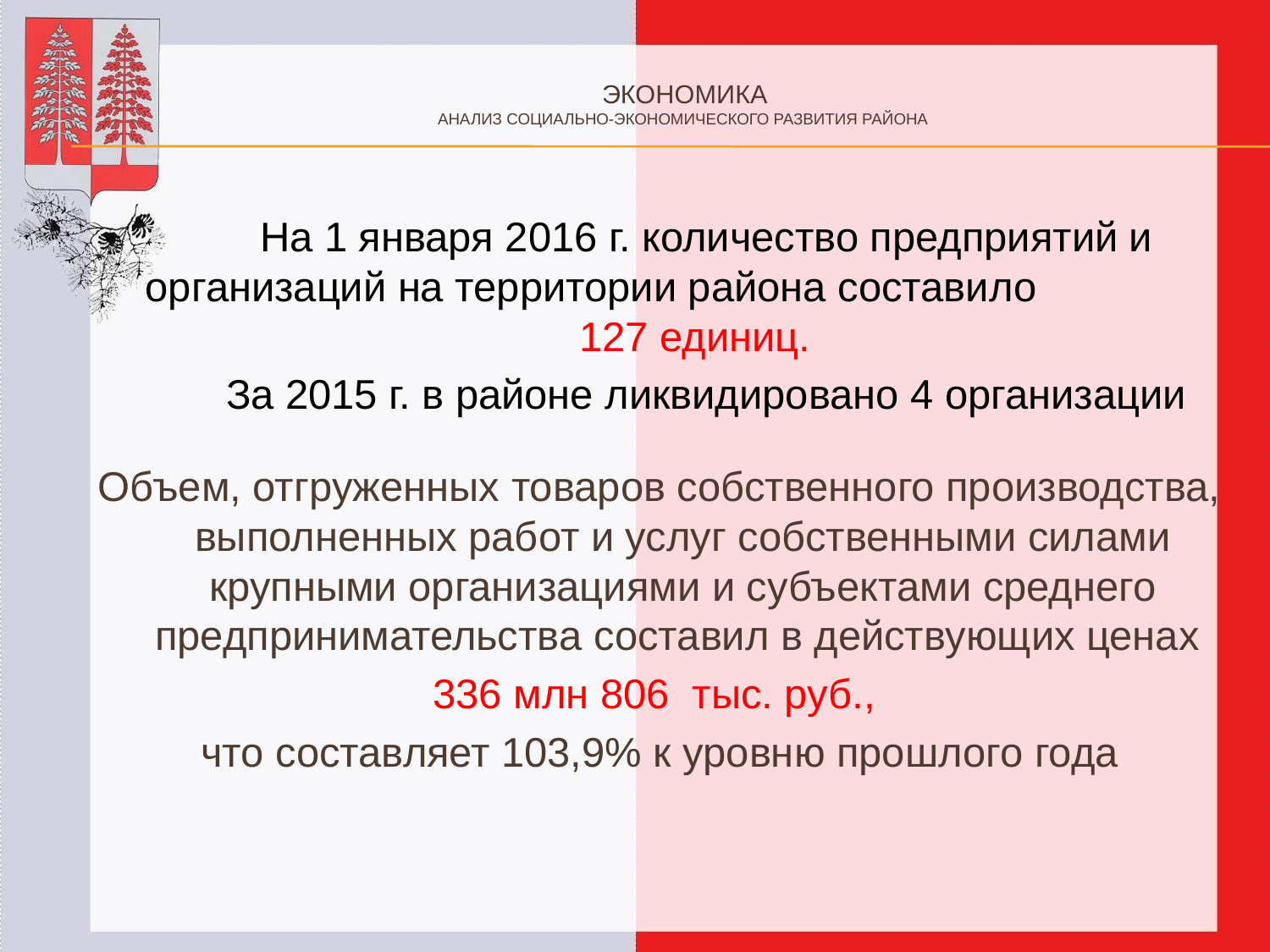

# ЭКОНОМИКА Анализ социально-экономического развития района

На 1 января 2016 г. количество предприятий и организаций на территории района составило                   127 единиц.
За 2015 г. в районе ликвидировано 4 организации

Объем, отгруженных товаров собственного производства, выполненных работ и услуг собственными силами крупными организациями и субъектами среднего предпринимательства составил в действующих ценах
336 млн 806  тыс. руб.,
что составляет 103,9% к уровню прошлого года